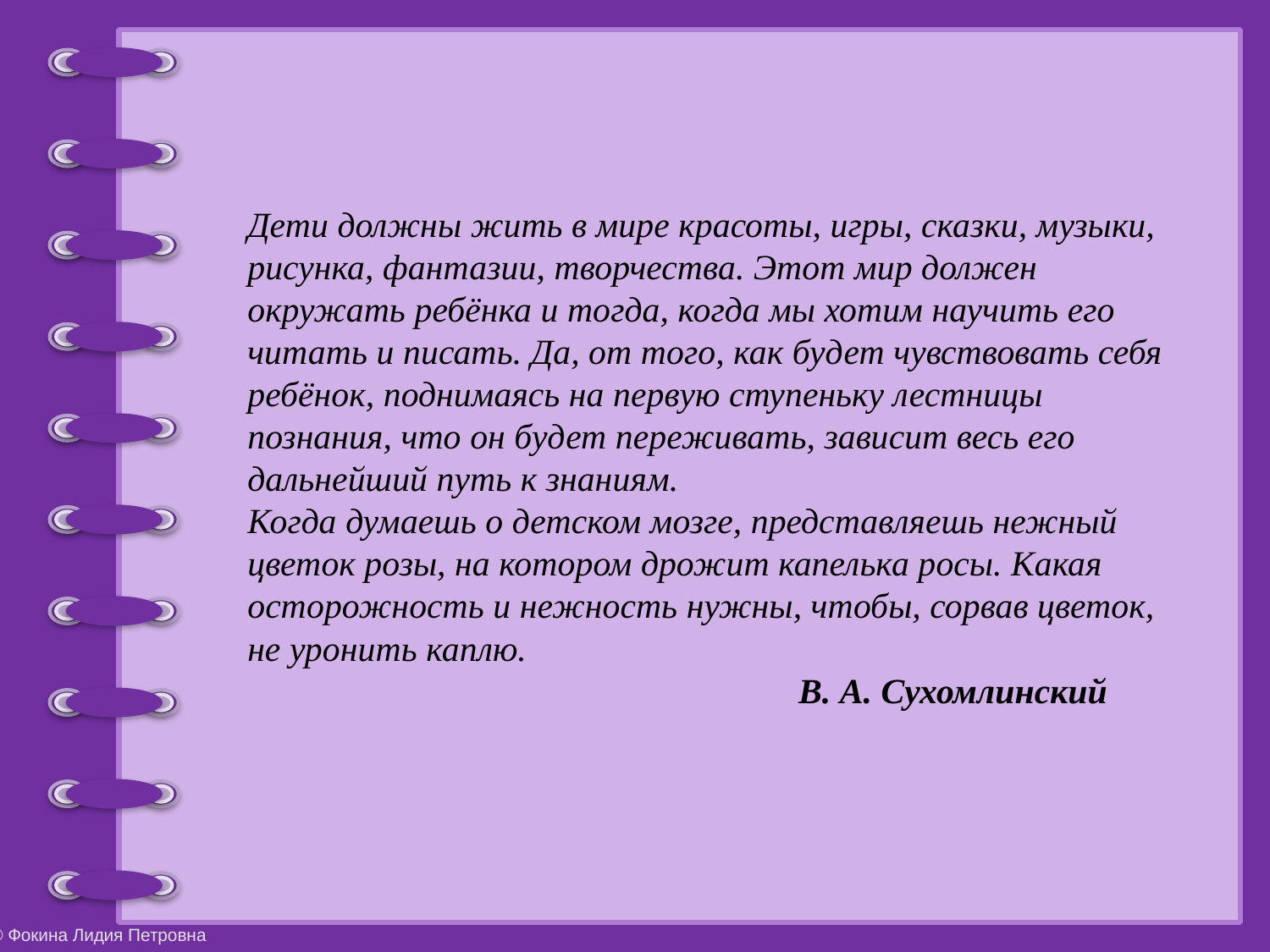

Дети должны жить в мире красоты, игры, сказки, музыки, рисунка, фантазии, творчества. Этот мир должен окружать ребёнка и тогда, когда мы хотим научить его читать и писать. Да, от того, как будет чувствовать себя ребёнок, поднимаясь на первую ступеньку лестницы познания, что он будет переживать, зависит весь его дальнейший путь к знаниям.
Когда думаешь о детском мозге, представляешь нежный цветок розы, на котором дрожит капелька росы. Какая осторожность и нежность нужны, чтобы, сорвав цветок, не уронить каплю.
                                                              В. А. Сухомлинский